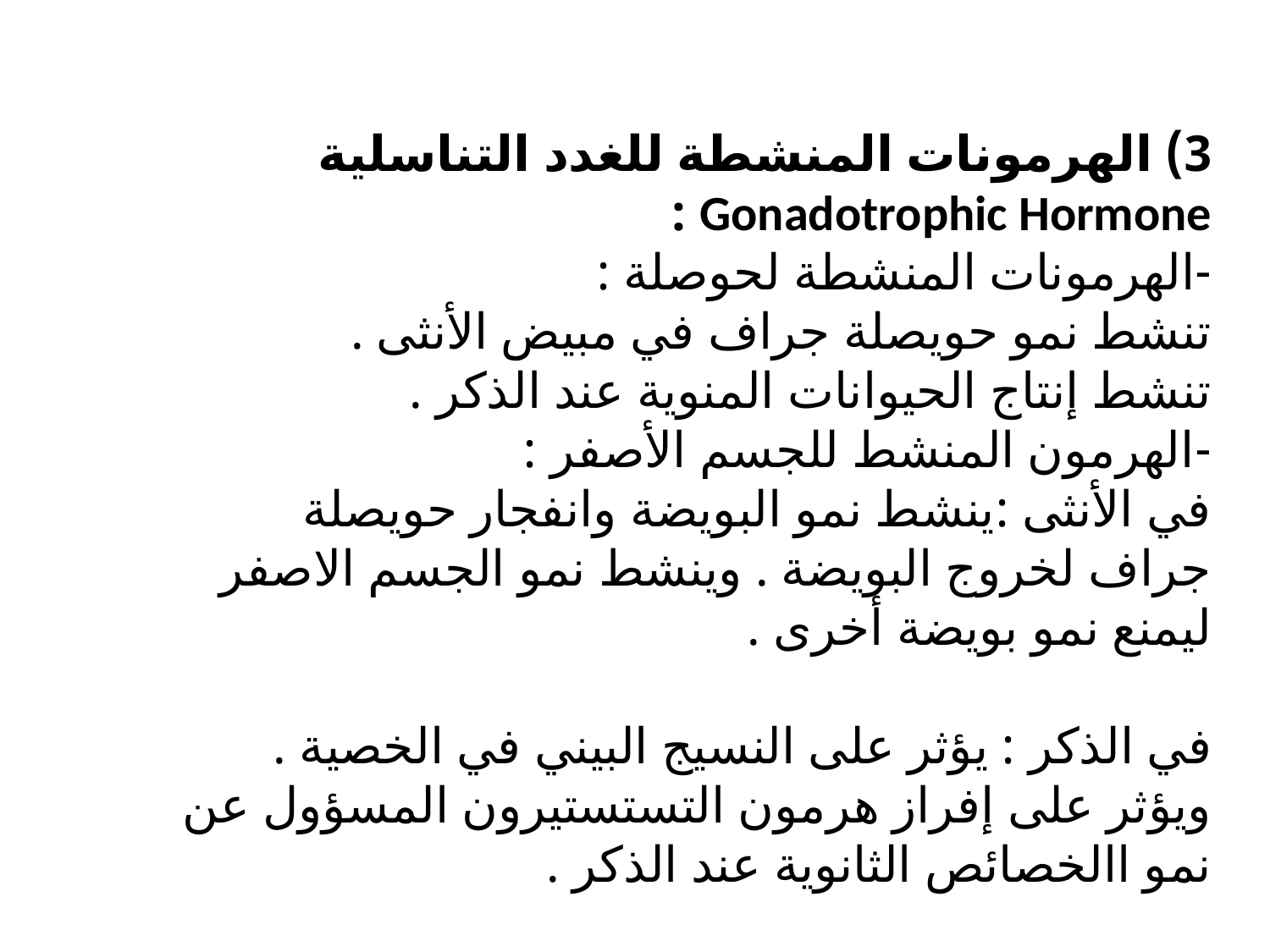

3) الهرمونات المنشطة للغدد التناسلية Gonadotrophic Hormone :
-الهرمونات المنشطة لحوصلة :
تنشط نمو حويصلة جراف في مبيض الأنثى .
تنشط إنتاج الحيوانات المنوية عند الذكر .
-الهرمون المنشط للجسم الأصفر :
في الأنثى :ينشط نمو البويضة وانفجار حويصلة جراف لخروج البويضة . وينشط نمو الجسم الاصفر ليمنع نمو بويضة أخرى .

في الذكر : يؤثر على النسيج البيني في الخصية . ويؤثر على إفراز هرمون التستستيرون المسؤول عن نمو االخصائص الثانوية عند الذكر .